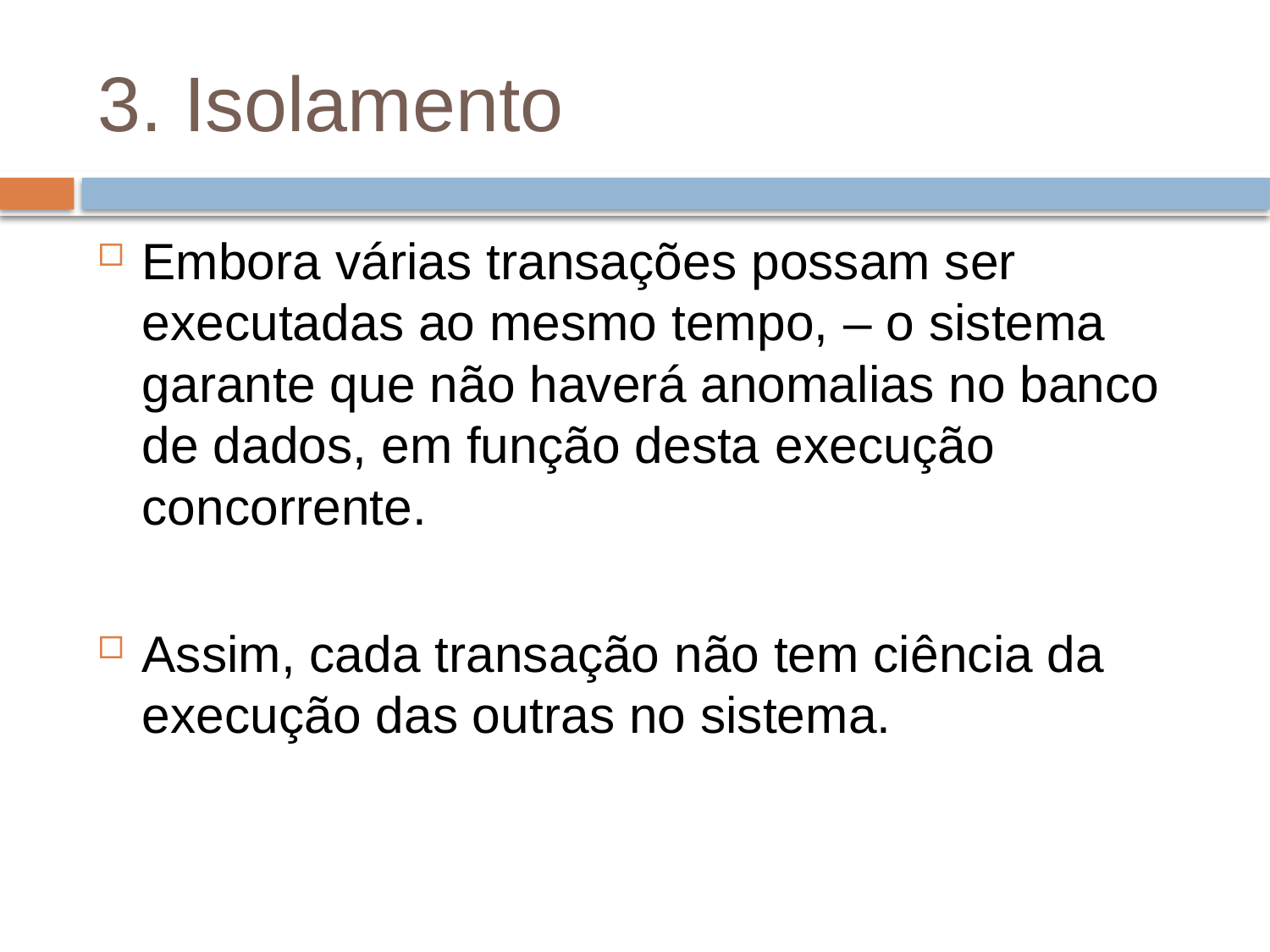

# 3. Isolamento
Embora várias transações possam ser executadas ao mesmo tempo, – o sistema garante que não haverá anomalias no banco de dados, em função desta execução concorrente.

Assim, cada transação não tem ciência da execução das outras no sistema.